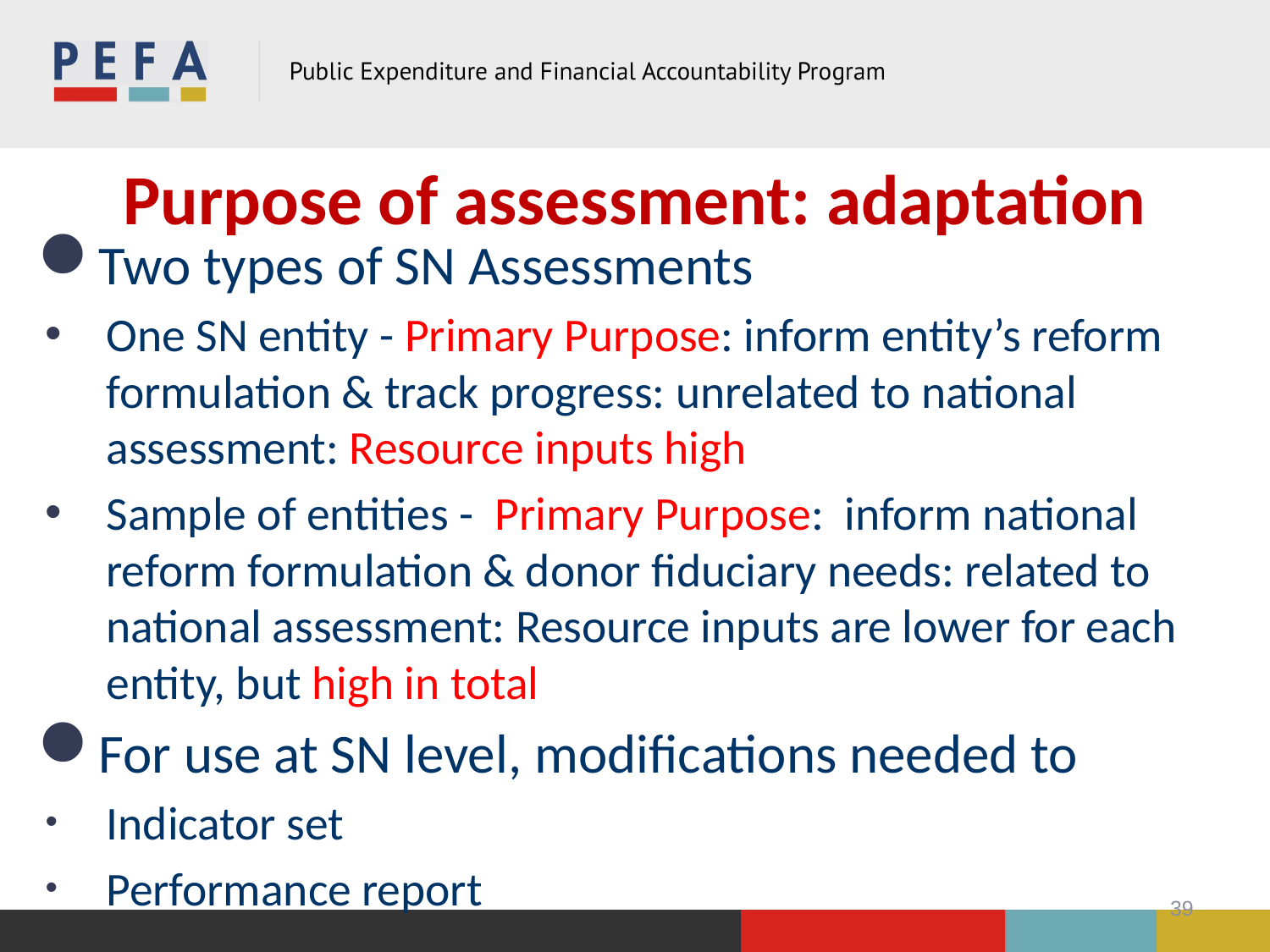

# Purpose of assessment: adaptation
Two types of SN Assessments
One SN entity - Primary Purpose: inform entity’s reform formulation & track progress: unrelated to national assessment: Resource inputs high
Sample of entities -  Primary Purpose:  inform national reform formulation & donor fiduciary needs: related to national assessment: Resource inputs are lower for each entity, but high in total
For use at SN level, modifications needed to
Indicator set
Performance report

39